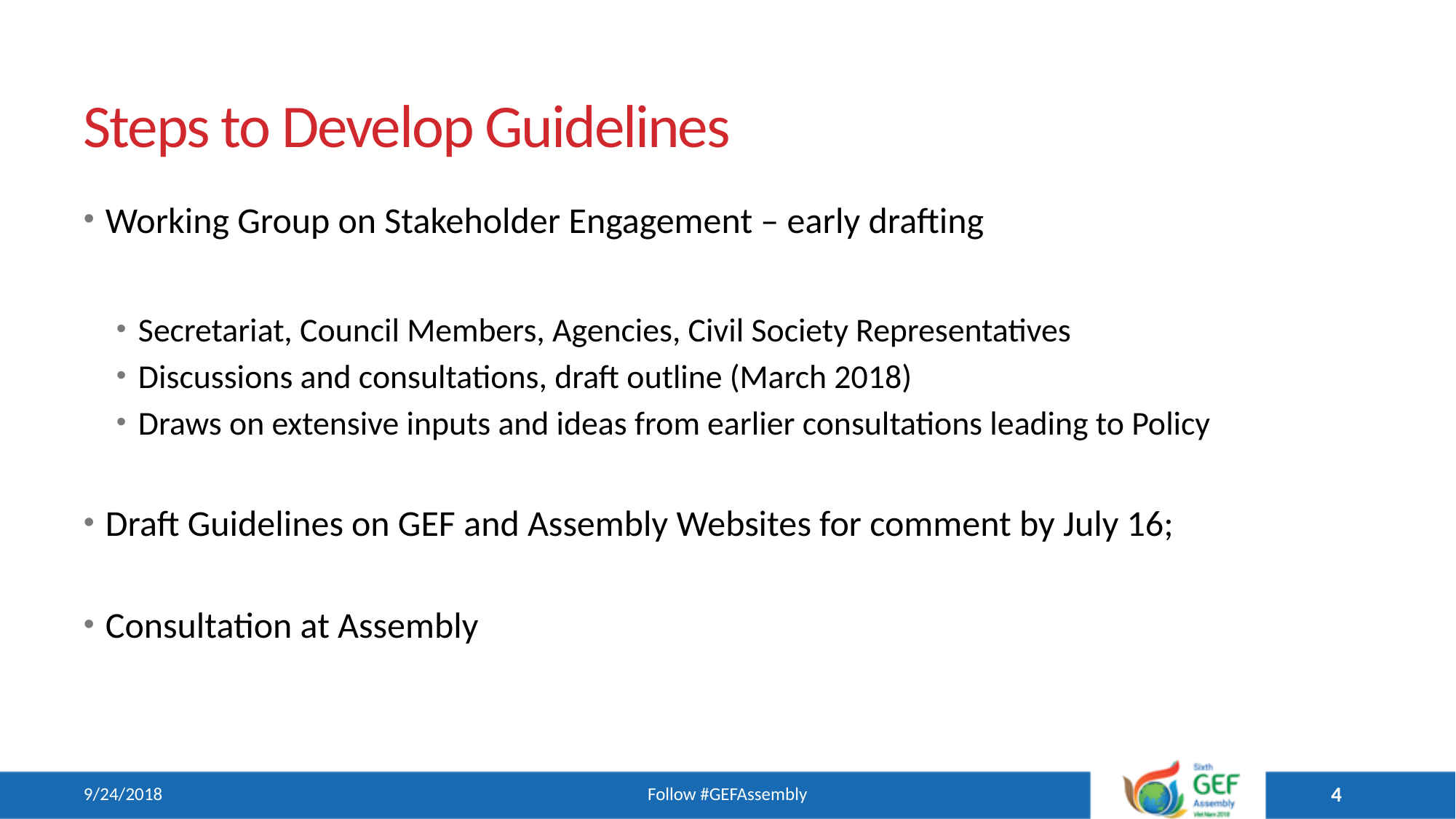

# Steps to Develop Guidelines
Working Group on Stakeholder Engagement – early drafting

Secretariat, Council Members, Agencies, Civil Society Representatives
Discussions and consultations, draft outline (March 2018)
Draws on extensive inputs and ideas from earlier consultations leading to Policy

Draft Guidelines on GEF and Assembly Websites for comment by July 16;

Consultation at Assembly